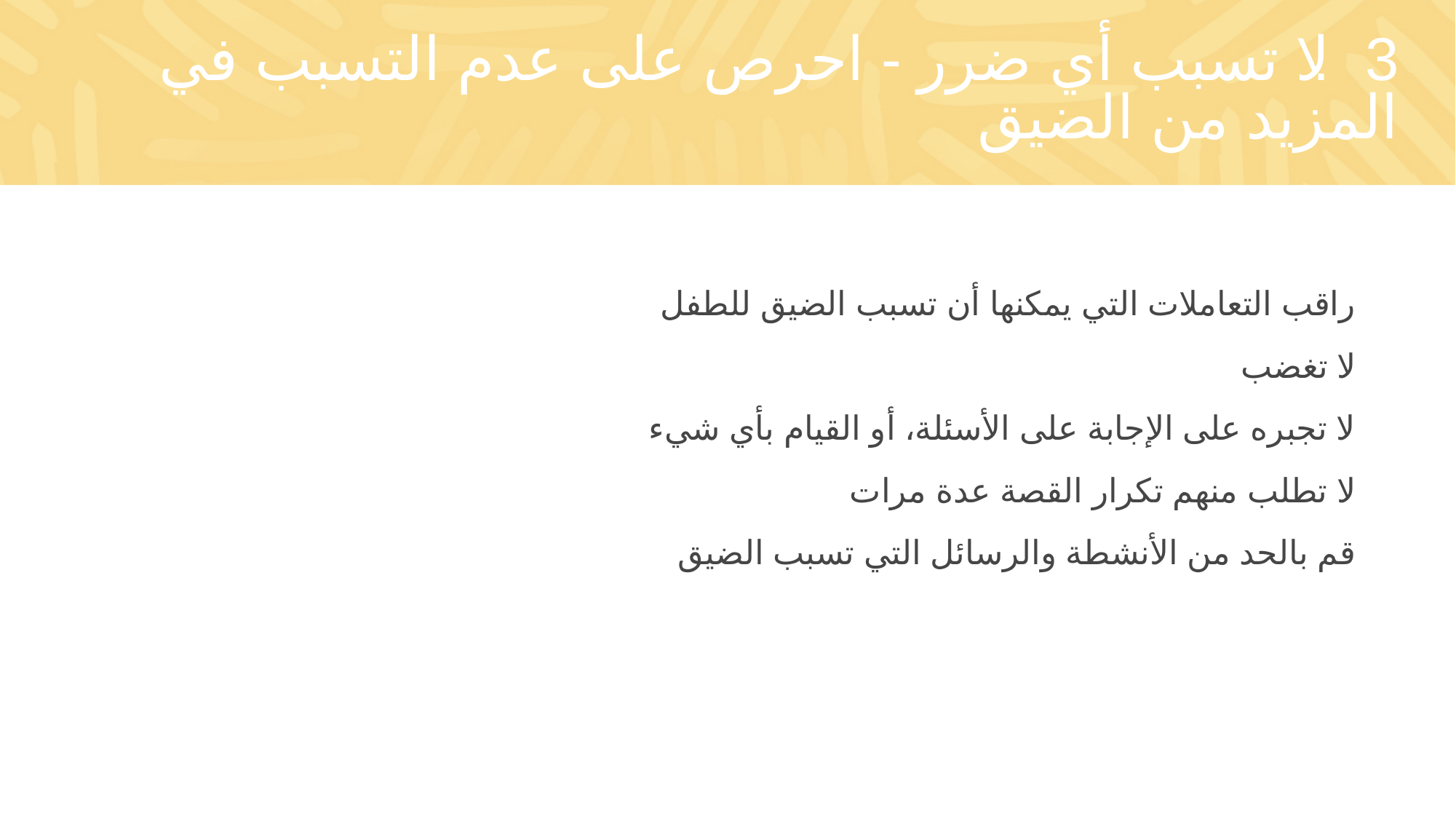

# 3. لا تسبب أي ضرر - احرص على عدم التسبب في المزيد من الضيق
راقب التعاملات التي يمكنها أن تسبب الضيق للطفل
لا تغضب
لا تجبره على الإجابة على الأسئلة، أو القيام بأي شيء
لا تطلب منهم تكرار القصة عدة مرات
قم بالحد من الأنشطة والرسائل التي تسبب الضيق